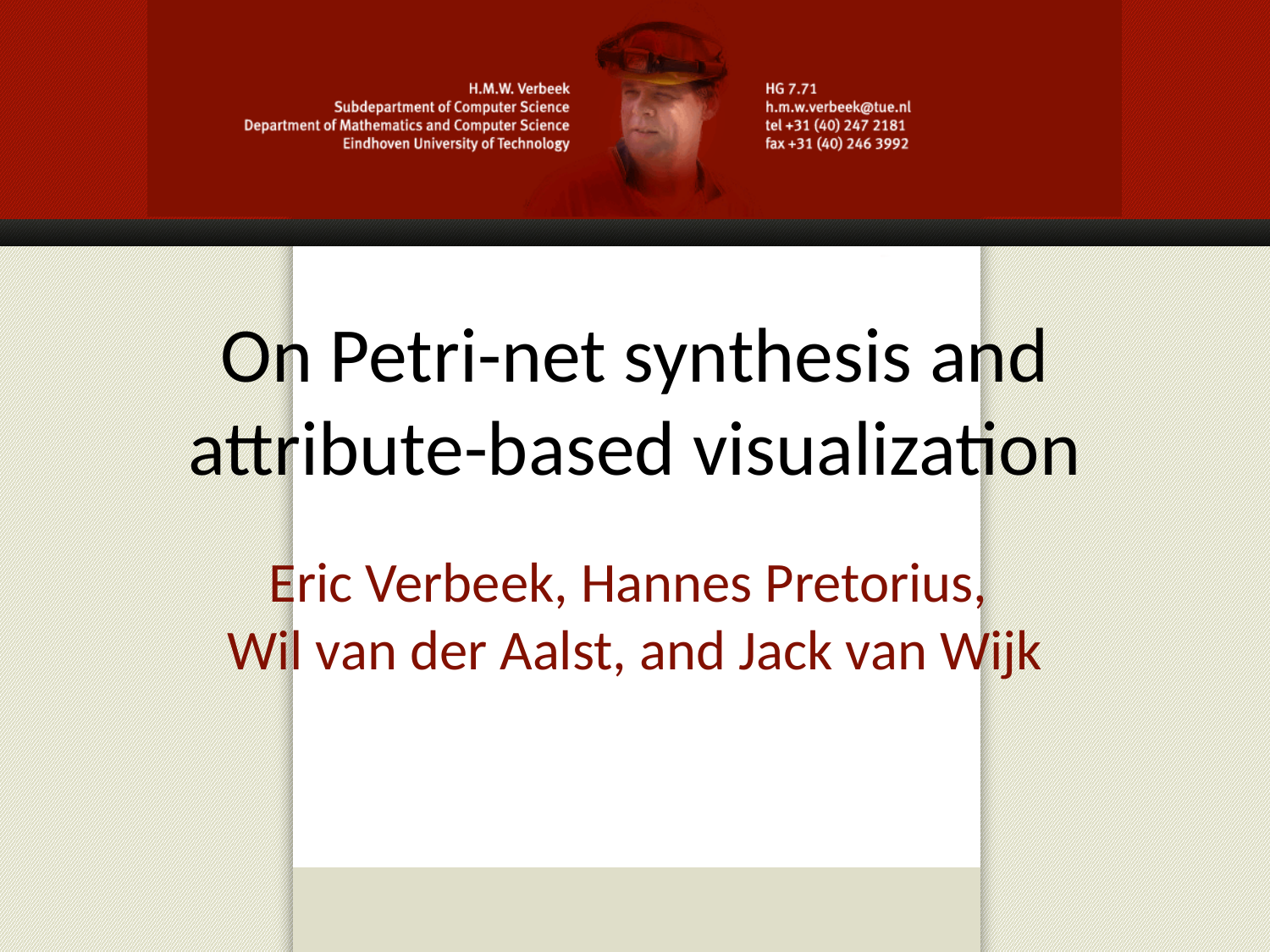

# On Petri-net synthesis and attribute-based visualization
Eric Verbeek, Hannes Pretorius,
Wil van der Aalst, and Jack van Wijk